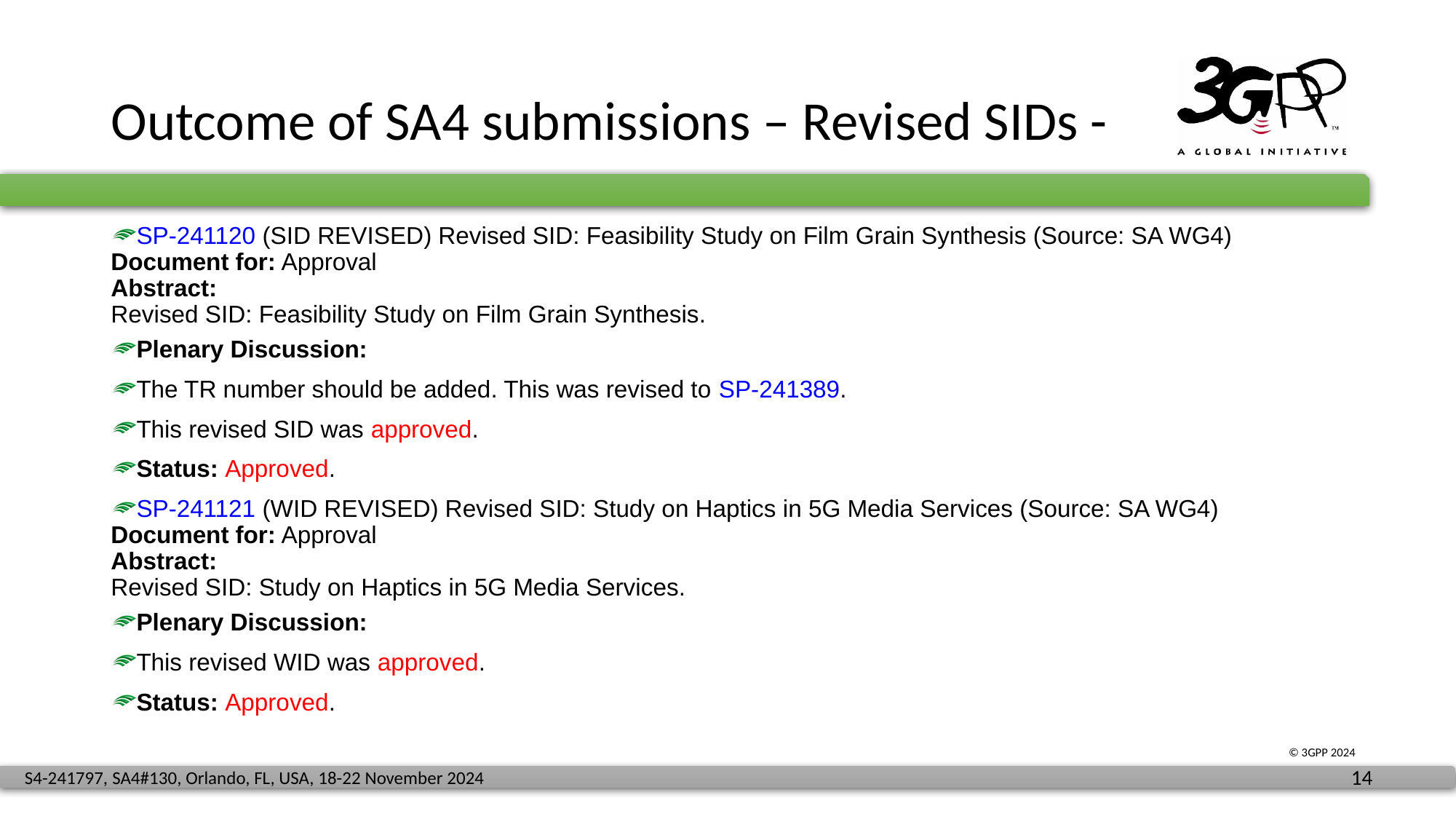

# Outcome of SA4 submissions – Revised SIDs -
SP-241120 (SID REVISED) Revised SID: Feasibility Study on Film Grain Synthesis (Source: SA WG4)
Document for: Approval
Abstract:
Revised SID: Feasibility Study on Film Grain Synthesis.
Plenary Discussion:
The TR number should be added. This was revised to SP-241389.
This revised SID was approved.
Status: Approved.
SP-241121 (WID REVISED) Revised SID: Study on Haptics in 5G Media Services (Source: SA WG4)
Document for: Approval
Abstract:
Revised SID: Study on Haptics in 5G Media Services.
Plenary Discussion:
This revised WID was approved.
Status: Approved.